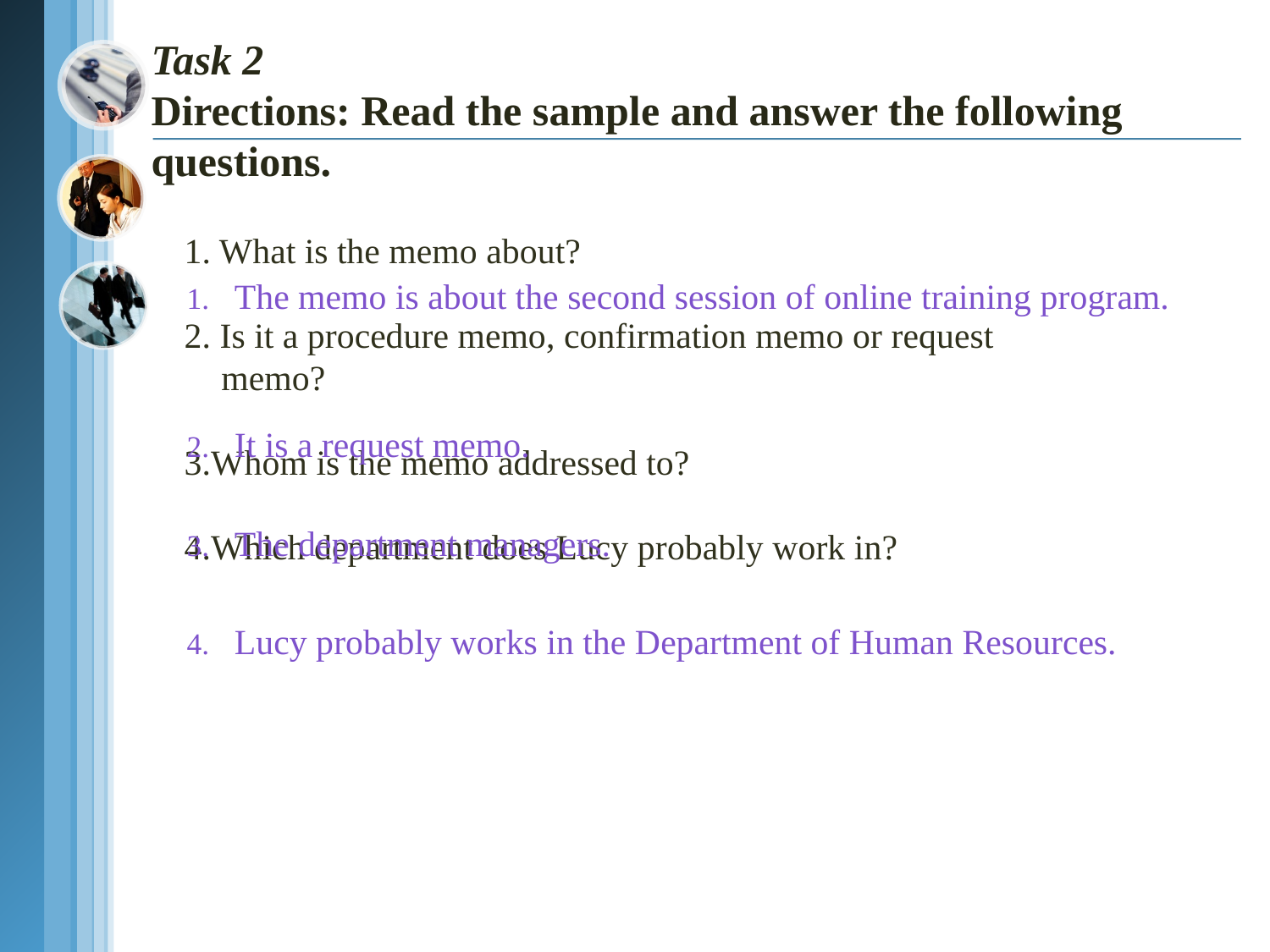

# Task 2 Directions: Read the sample and answer the following questions.
1. What is the memo about?

2. Is it a procedure memo, confirmation memo or request memo?

3.Whom is the memo addressed to?

4.Which department does Lucy probably work in?
The memo is about the second session of online training program.

It is a request memo.

The department managers.

Lucy probably works in the Department of Human Resources.